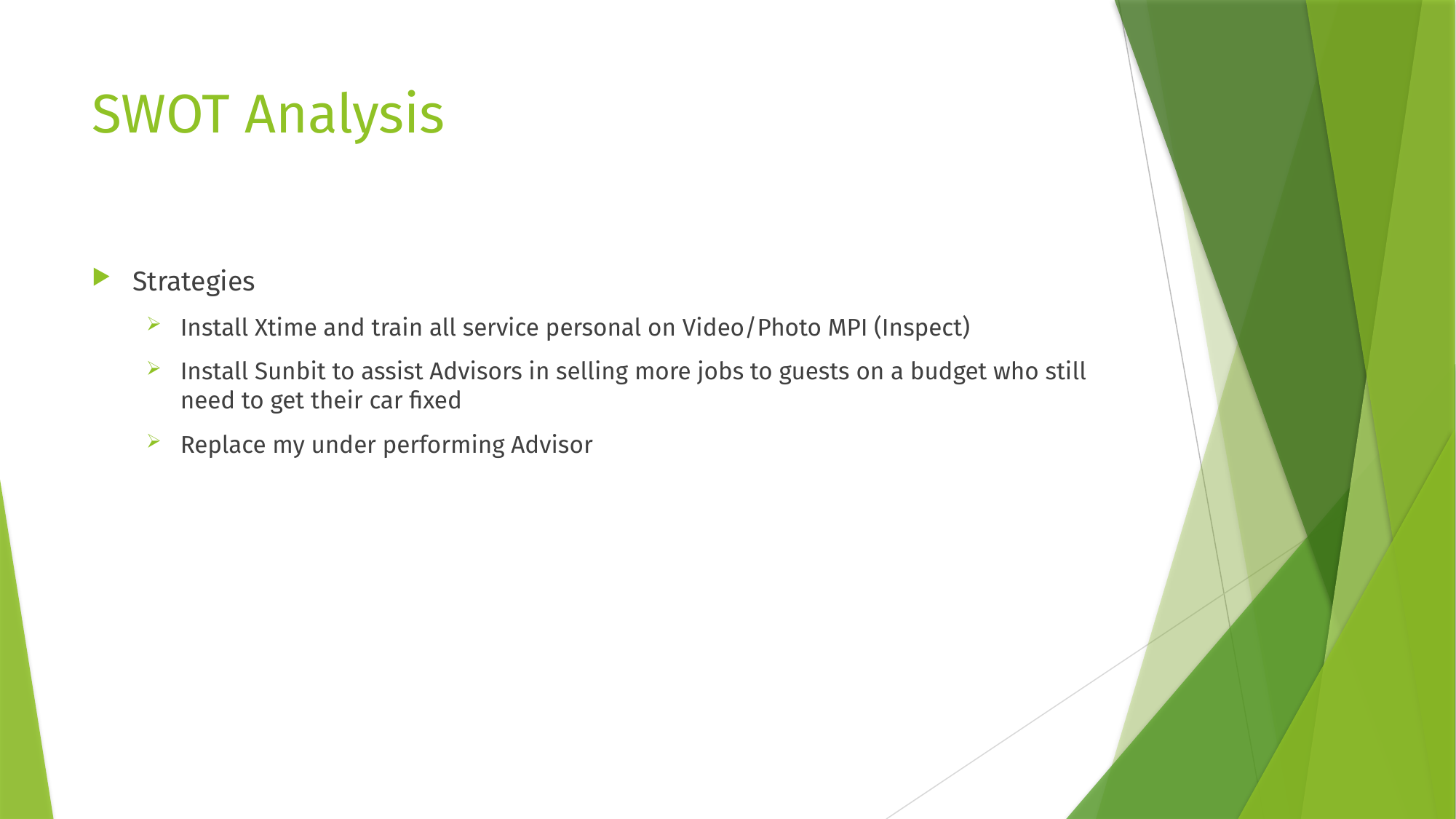

# SWOT Analysis
Strategies
Install Xtime and train all service personal on Video/Photo MPI (Inspect)
Install Sunbit to assist Advisors in selling more jobs to guests on a budget who still need to get their car fixed
Replace my under performing Advisor